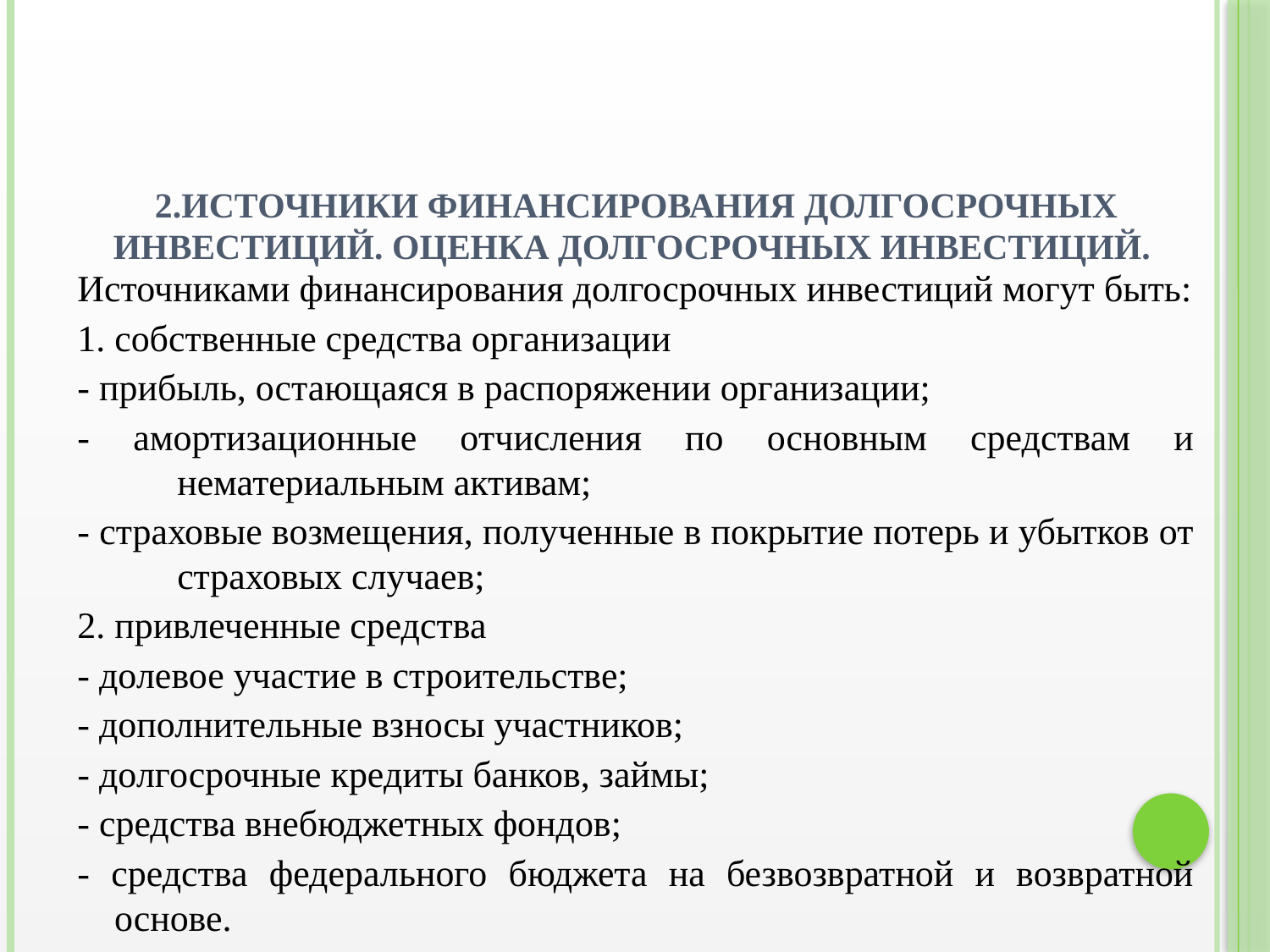

# 2.Источники финансирования долгосрочных инвестиций. Оценка долгосрочных инвестиций.
Источниками финансирования долгосрочных инвестиций могут быть:
1. собственные средства организации
- прибыль, остающаяся в распоряжении организации;
- амортизационные отчисления по основным средствам и нематериальным активам;
- страховые возмещения, полученные в покрытие потерь и убытков от страховых случаев;
2. привлеченные средства
- долевое участие в строительстве;
- дополнительные взносы участников;
- долгосрочные кредиты банков, займы;
- средства внебюджетных фондов;
- средства федерального бюджета на безвозвратной и возвратной основе.